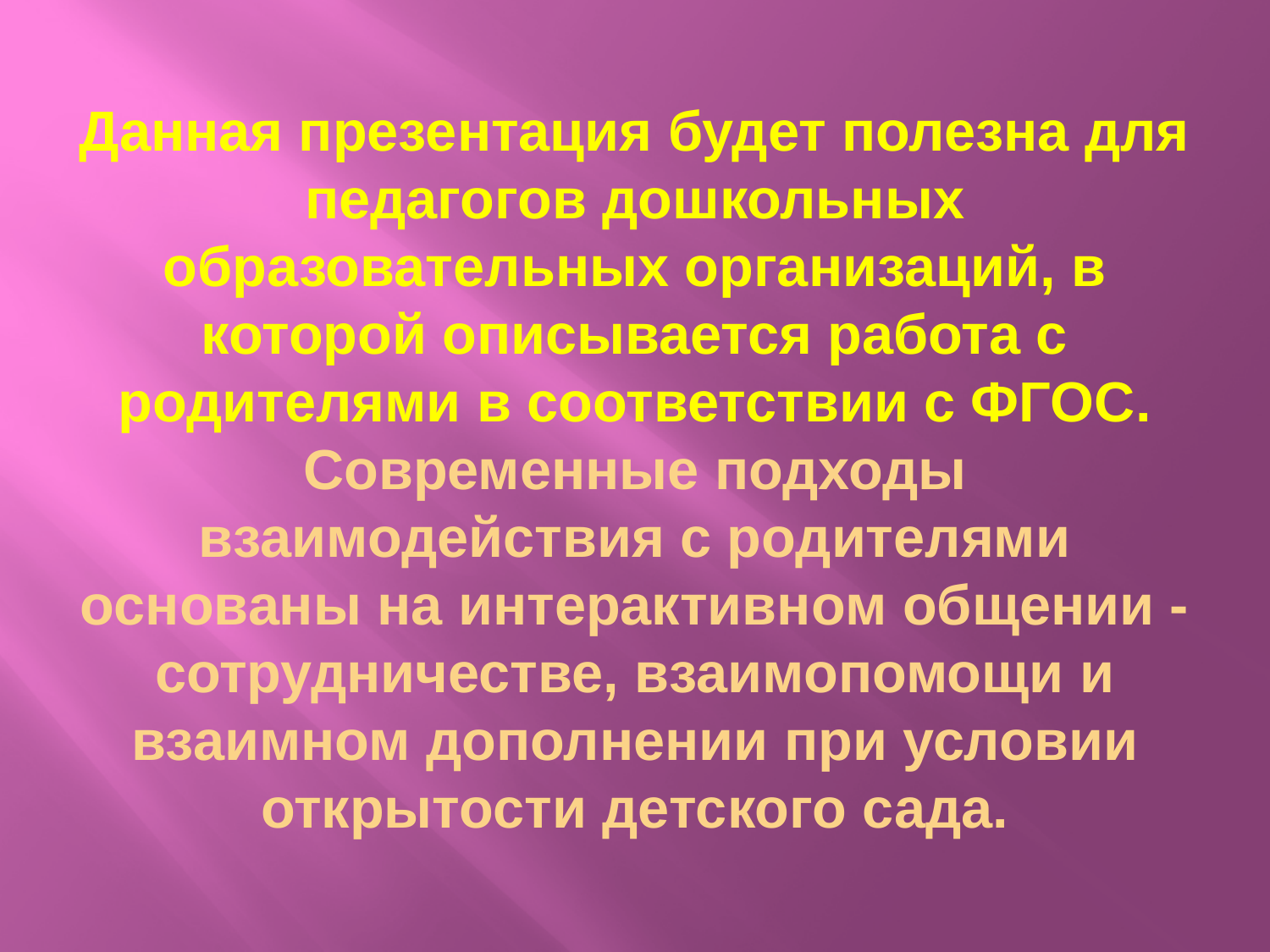

# Данная презентация будет полезна для педагогов дошкольных образовательных организаций, в которой описывается работа с родителями в соответствии с ФГОС. Современные подходы взаимодействия с родителями основаны на интерактивном общении - сотрудничестве, взаимопомощи и взаимном дополнении при условии открытости детского сада.